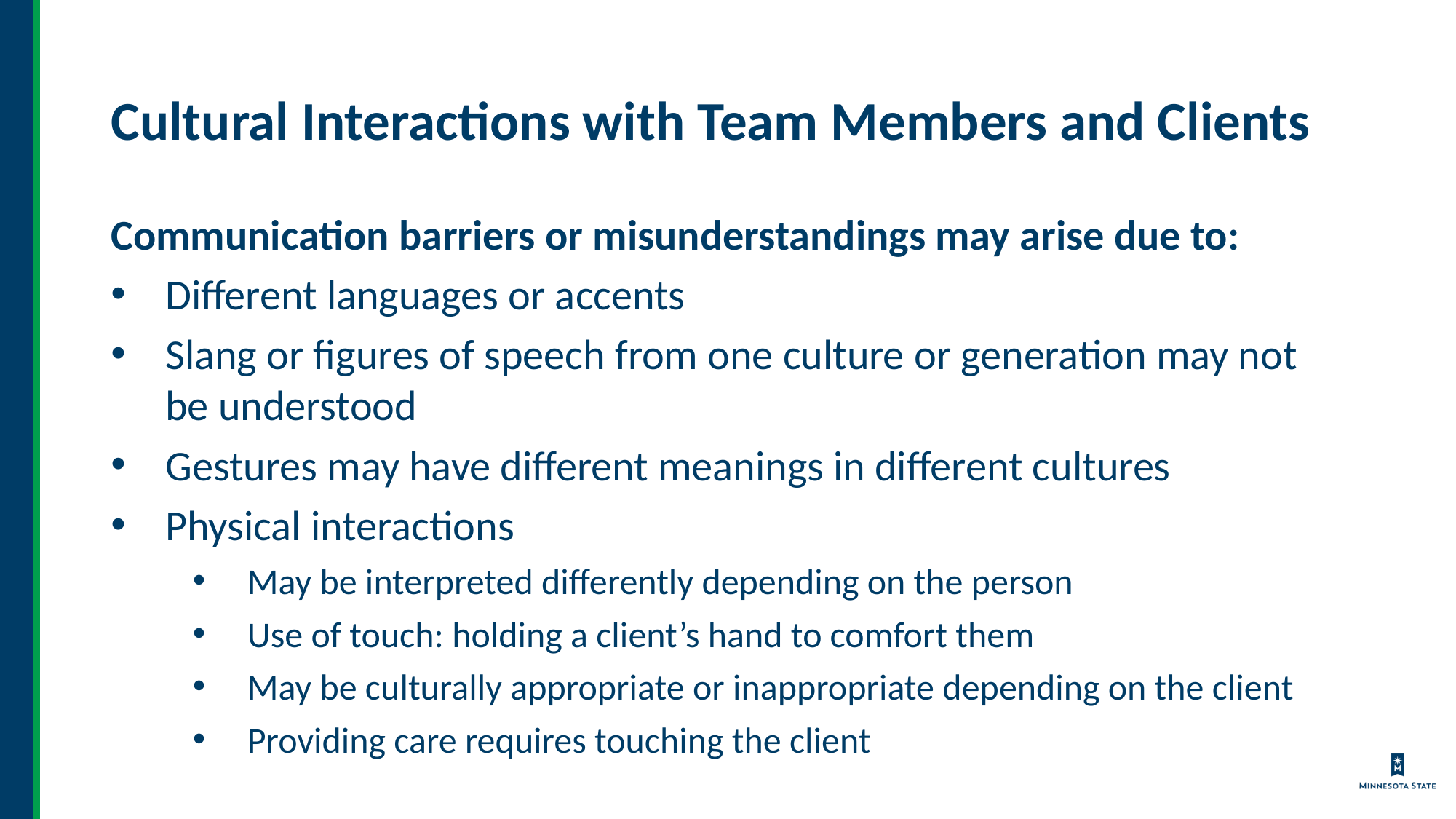

# Cultural Interactions with Team Members and Clients
Communication barriers or misunderstandings may arise due to:
Different languages or accents
Slang or figures of speech from one culture or generation may not be understood
Gestures may have different meanings in different cultures
Physical interactions
May be interpreted differently depending on the person
Use of touch: holding a client’s hand to comfort them
May be culturally appropriate or inappropriate depending on the client
Providing care requires touching the client